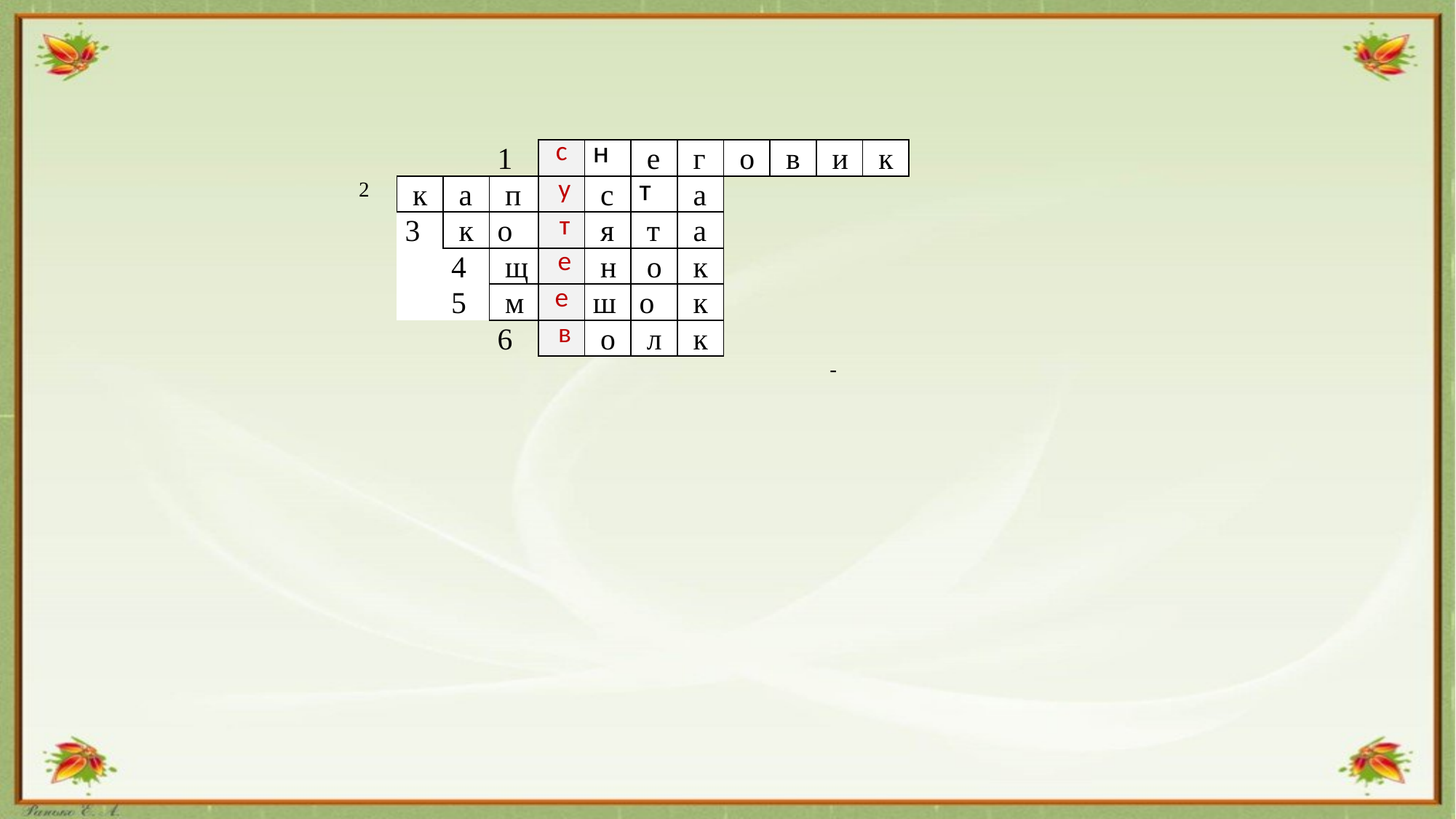

|  |  |  |  |  |  |  |  |  |  |  |  |
| --- | --- | --- | --- | --- | --- | --- | --- | --- | --- | --- | --- |
|  |  |  | 1 | с | н | е | г | о | в | и | к |
| 2 | к | а | п | у | с | т | а |  |  |  |  |
|  | 3 | к | о | т | я | т | а |  |  |  |  |
|  |  | 4 | щ | е | н | о | к |  |  |  |  |
|  |  | 5 | м | е | ш | о | к |  |  |  |  |
|  |  |  | 6 | в | о | л | к |  |  |  |  |
|  |  |  |  |  |  |  |  |  |  | - |  |